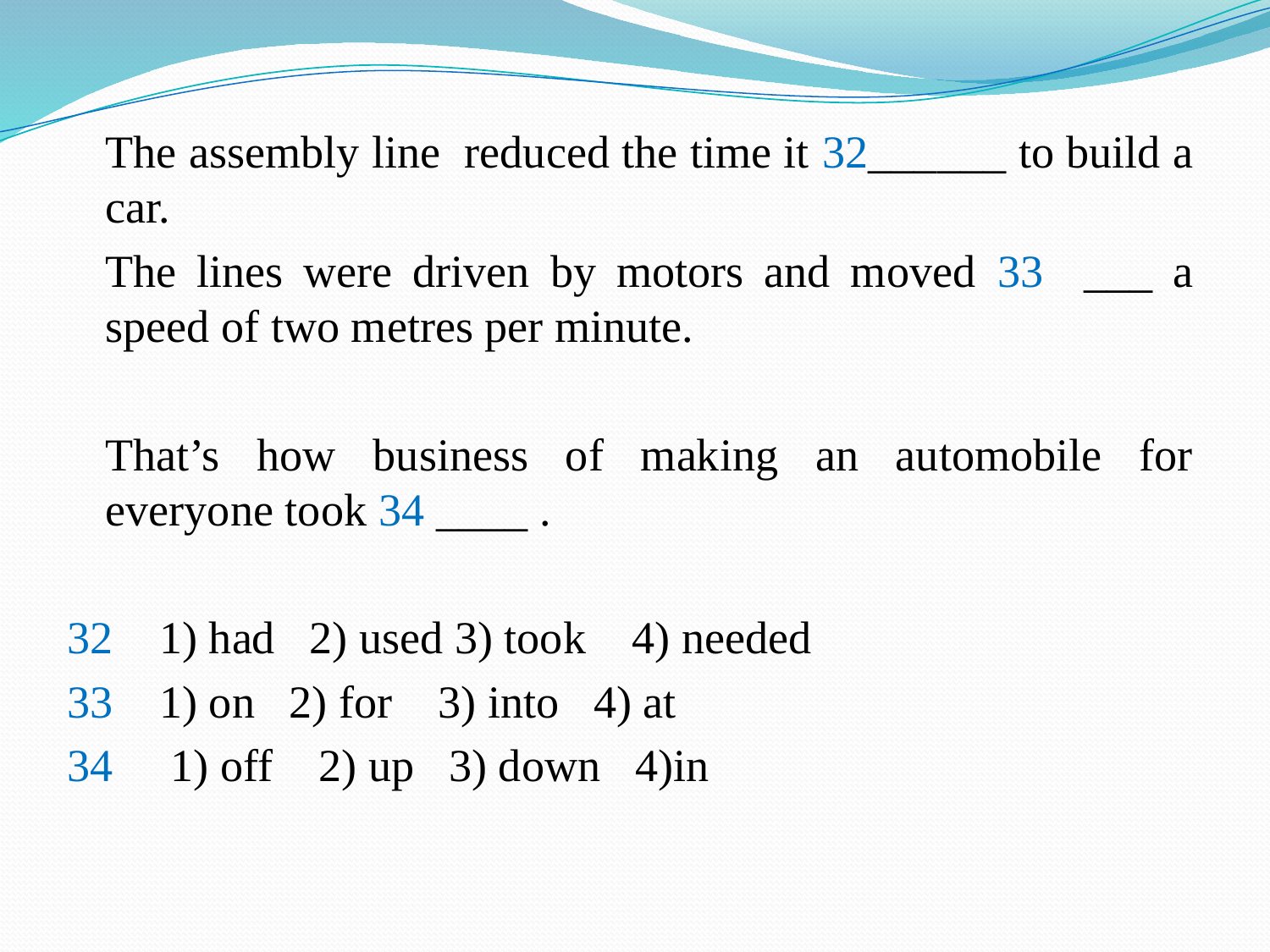

#
	The assembly line  reduced the time it 32______ to build a car.
	The lines were driven by motors and moved 33  ___ a speed of two metres per minute.

	That’s how business of making an automobile for everyone took 34 ____ .

32    1) had   2) used 3) took    4) needed
33    1) on   2) for    3) into   4) at
34     1) off    2) up   3) down   4)in